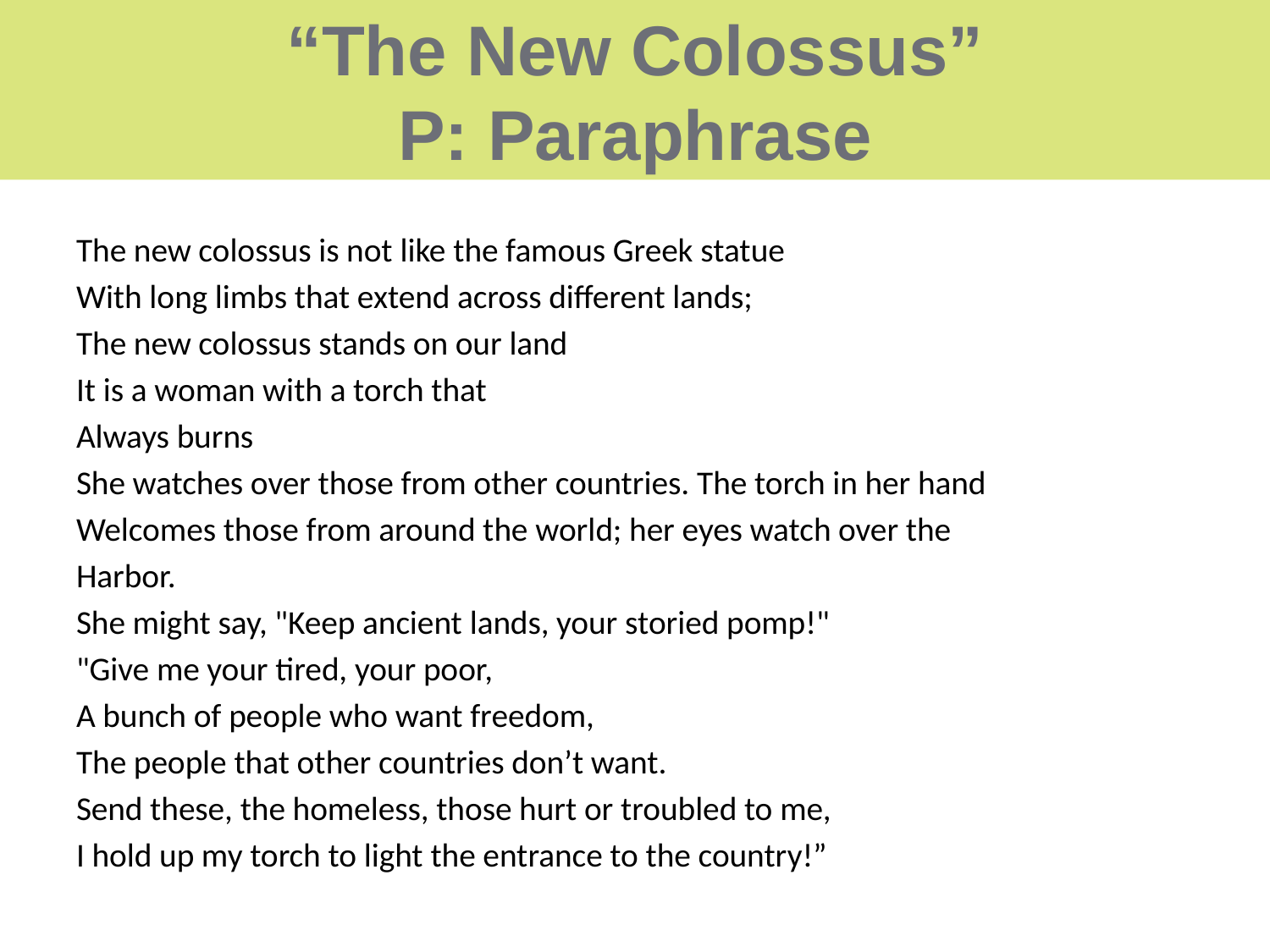

# “The New Colossus” P: Paraphrase
The new colossus is not like the famous Greek statue
With long limbs that extend across different lands;
The new colossus stands on our land
It is a woman with a torch that
Always burns
She watches over those from other countries. The torch in her hand
Welcomes those from around the world; her eyes watch over the
Harbor.
She might say, "Keep ancient lands, your storied pomp!"
"Give me your tired, your poor,
A bunch of people who want freedom,
The people that other countries don’t want.
Send these, the homeless, those hurt or troubled to me,
I hold up my torch to light the entrance to the country!”